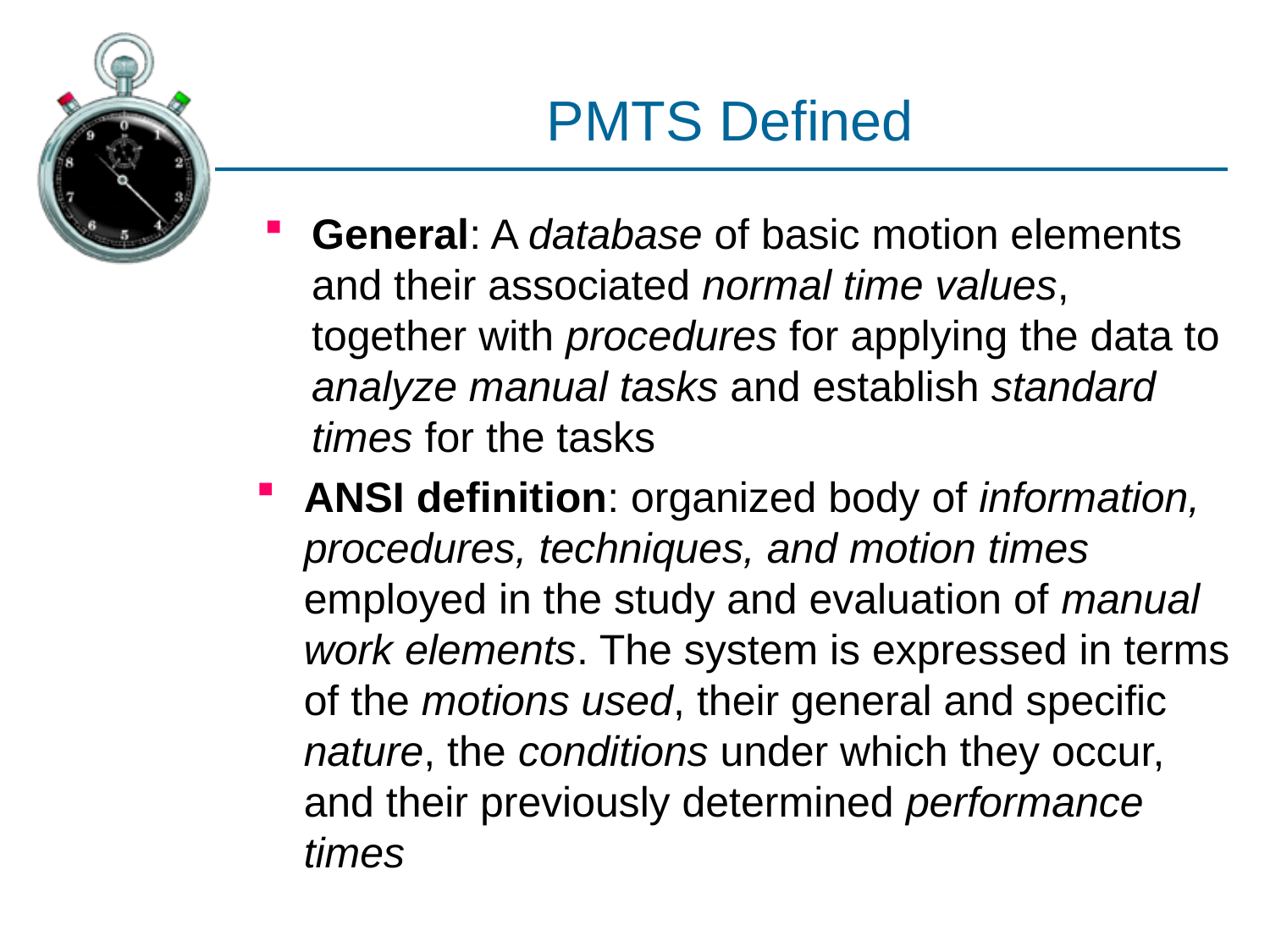

# PMTS Defined
General: A database of basic motion elements and their associated normal time values, together with procedures for applying the data to analyze manual tasks and establish standard times for the tasks
ANSI definition: organized body of information, procedures, techniques, and motion times employed in the study and evaluation of manual work elements. The system is expressed in terms of the motions used, their general and specific nature, the conditions under which they occur, and their previously determined performance times